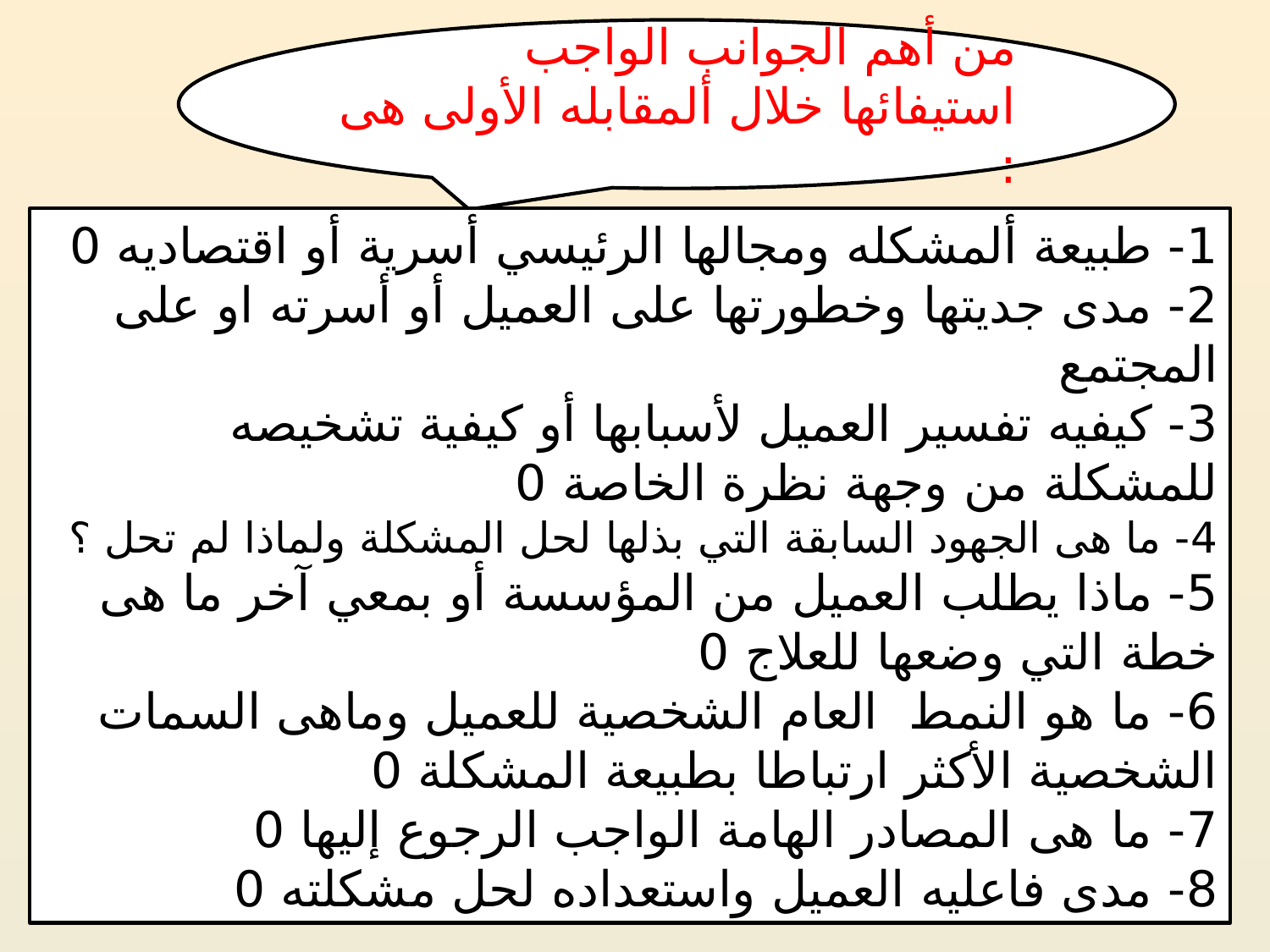

من أهم الجوانب الواجب استيفائها خلال ألمقابله الأولى هى :
1- طبيعة ألمشكله ومجالها الرئيسي أسرية أو اقتصاديه 0
2- مدى جديتها وخطورتها على العميل أو أسرته او على المجتمع
3- كيفيه تفسير العميل لأسبابها أو كيفية تشخيصه للمشكلة من وجهة نظرة الخاصة 0
4- ما هى الجهود السابقة التي بذلها لحل المشكلة ولماذا لم تحل ؟
5- ماذا يطلب العميل من المؤسسة أو بمعي آخر ما هى خطة التي وضعها للعلاج 0
6- ما هو النمط  العام الشخصية للعميل وماهى السمات الشخصية الأكثر ارتباطا بطبيعة المشكلة 0
7- ما هى المصادر الهامة الواجب الرجوع إليها 0
8- مدى فاعليه العميل واستعداده لحل مشكلته 0